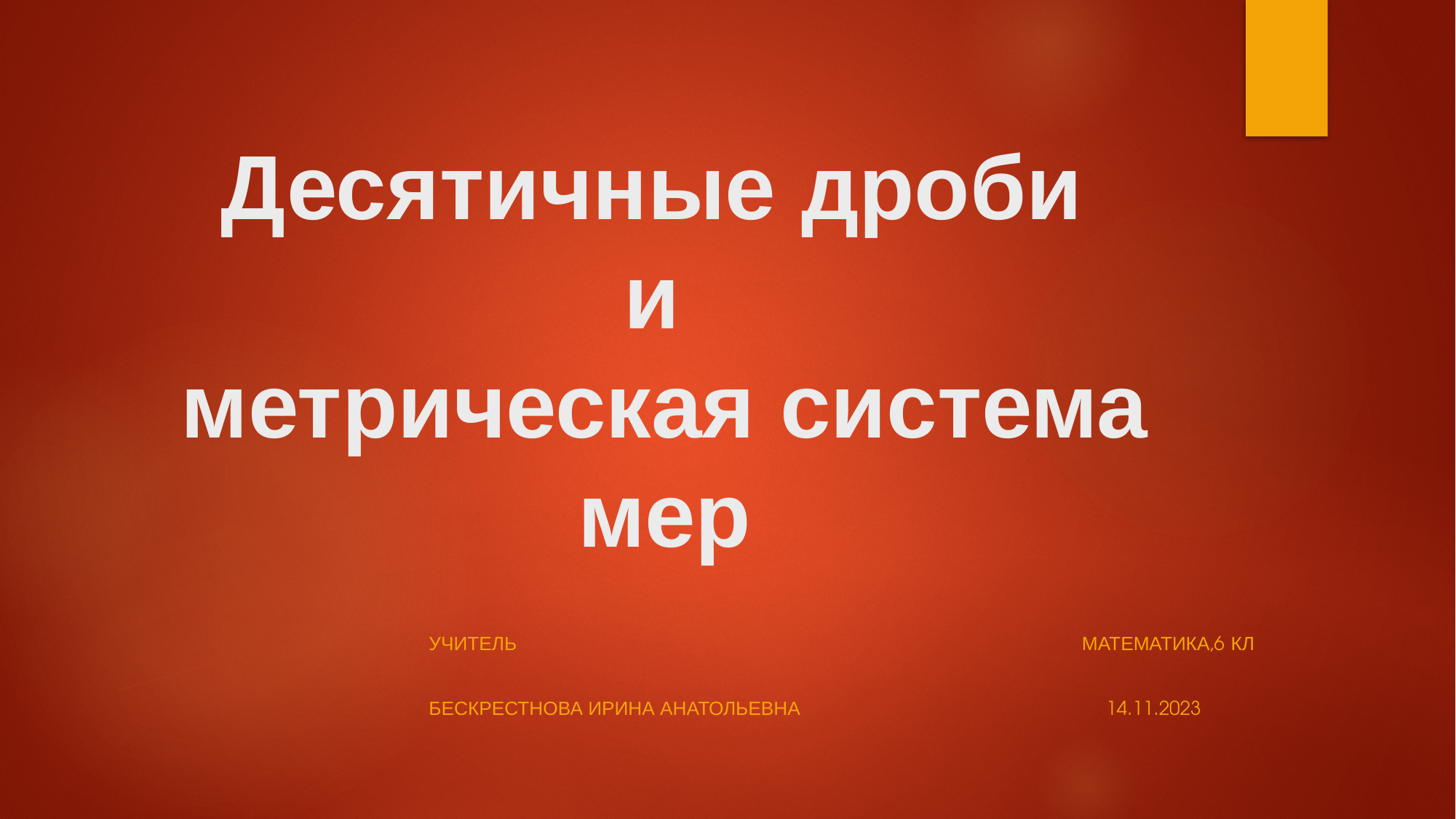

# Десятичные дроби и метрическая система мер
Учитель                                                                                                           Математика,6 кл

Бескрестнова ирина анатольевна                                                          14.11.2023